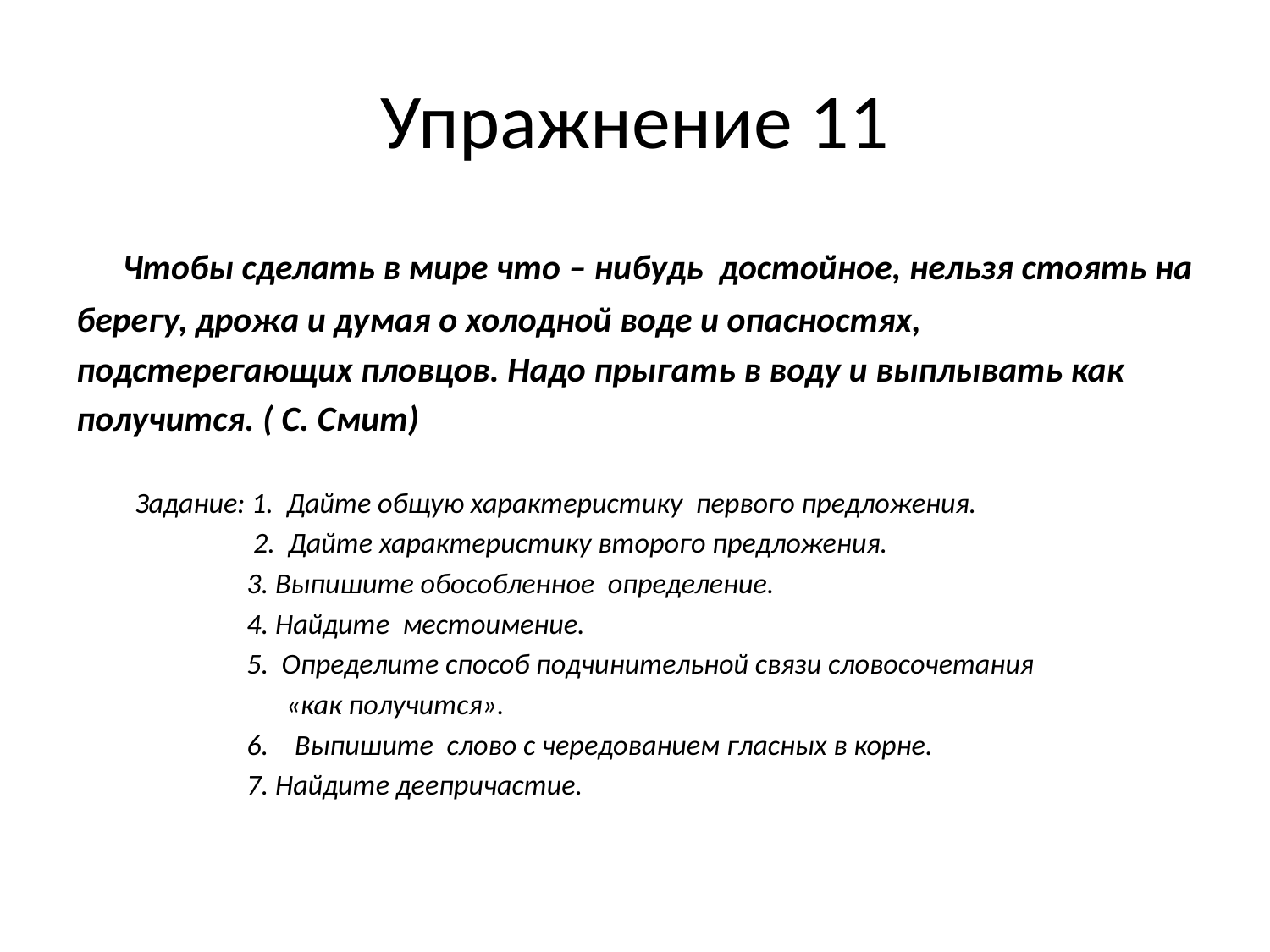

# Упражнение 11
    Чтобы сделать в мире что – нибудь  достойное, нельзя стоять на
берегу, дрожа и думая о холодной воде и опасностях,
подстерегающих пловцов. Надо прыгать в воду и выплывать как
получится. ( С. Смит)

         Задание: 1.  Дайте общую характеристику  первого предложения.
                           2.  Дайте характеристику второго предложения.
                          3. Выпишите обособленное  определение.
                          4. Найдите  местоимение.
                          5.  Определите способ подчинительной связи словосочетания
                                «как получится».
                          6.    Выпишите  слово с чередованием гласных в корне.
                          7. Найдите деепричастие.